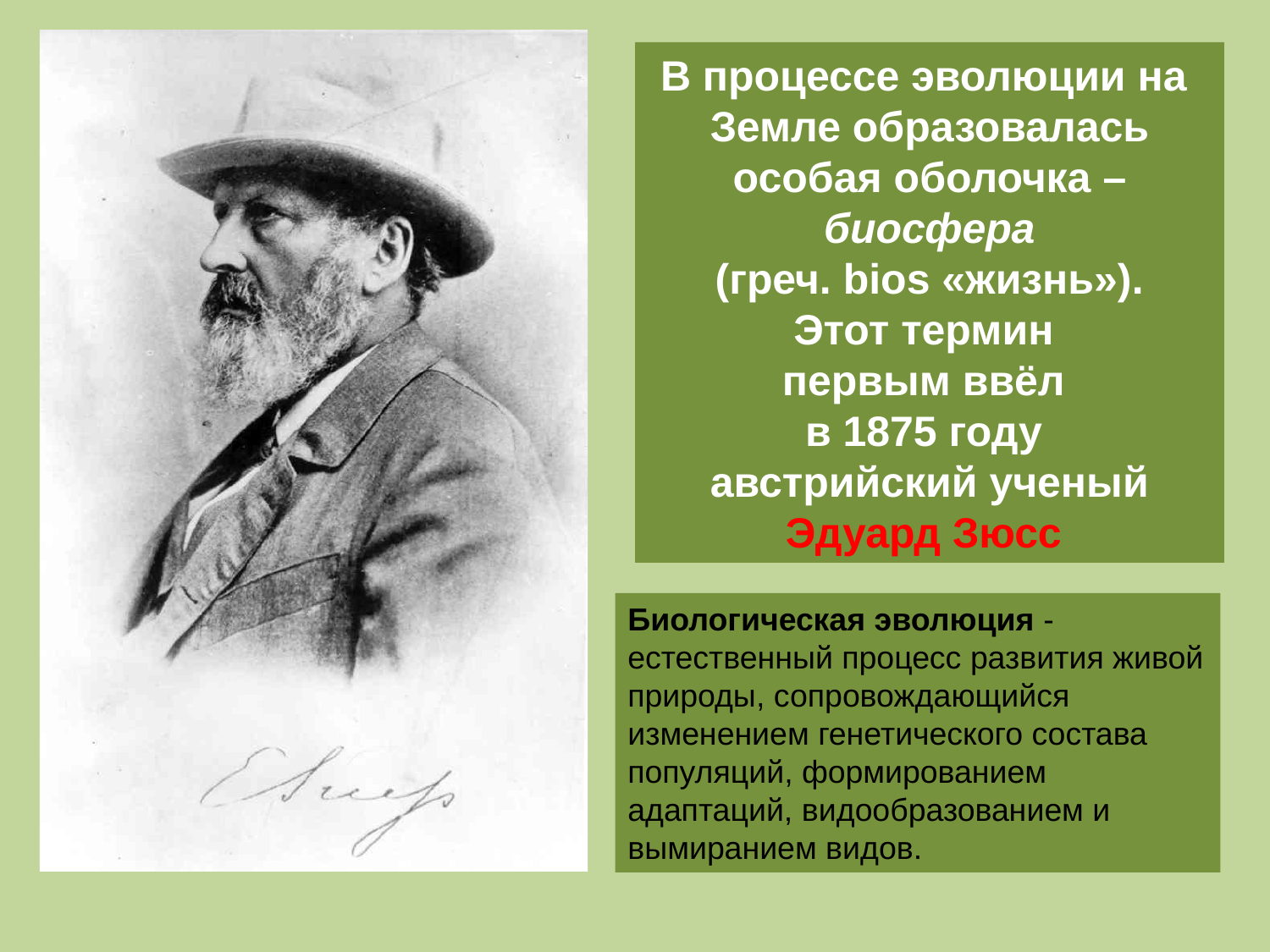

В процессе эволюции на
Земле образовалась
 особая оболочка –
биосфера
 (греч. bios «жизнь»).
Этот термин
первым ввёл
в 1875 году
австрийский ученый
Эдуард Зюсс
Биологическая эволюция - естественный процесс развития живой природы, сопровождающийся изменением генетического состава популяций, формированием адаптаций, видообразованием и вымиранием видов.